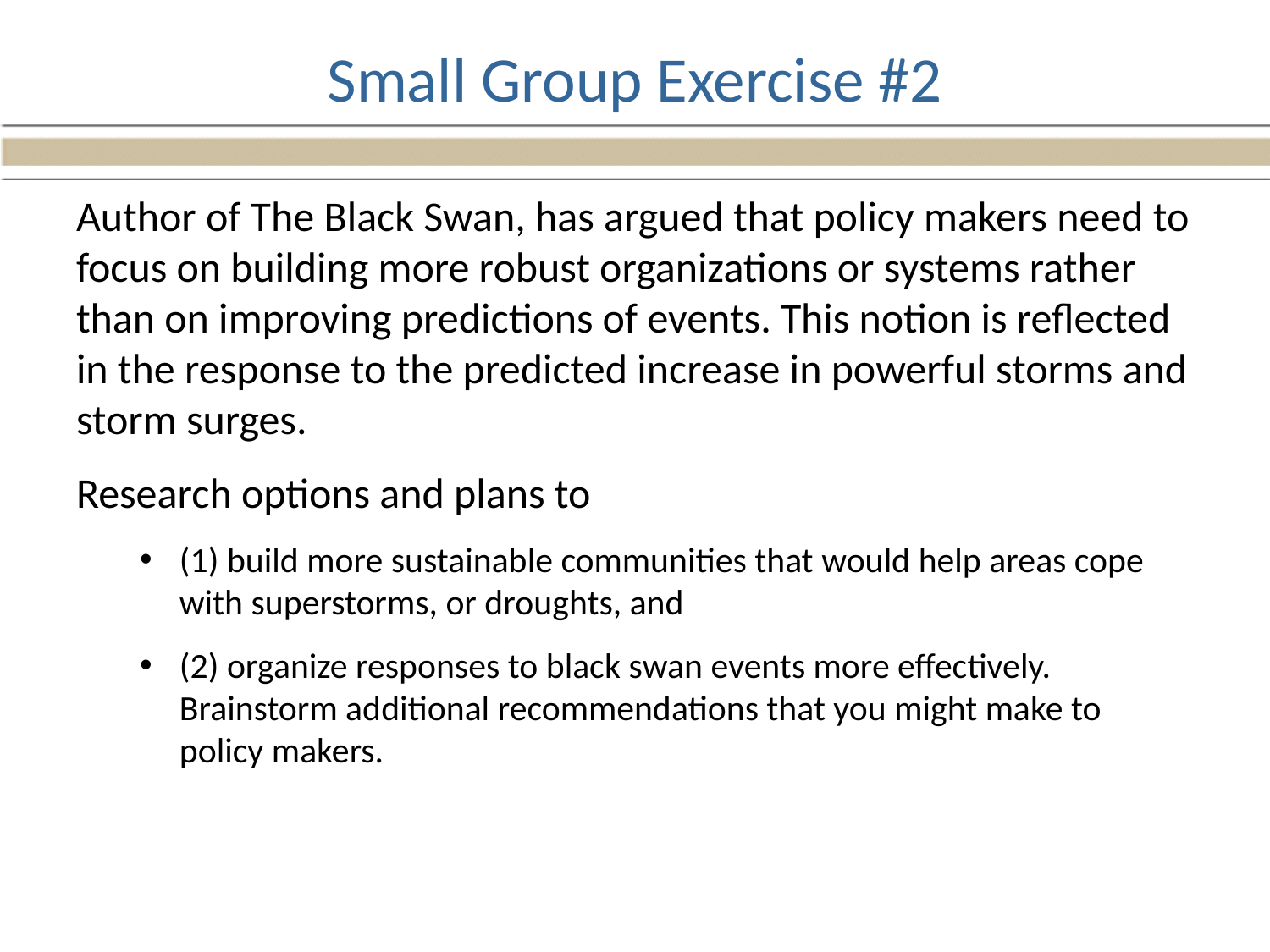

# Small Group Exercise #2
Author of The Black Swan, has argued that policy makers need to focus on building more robust organizations or systems rather than on improving predictions of events. This notion is reflected in the response to the predicted increase in powerful storms and storm surges.
Research options and plans to
(1) build more sustainable communities that would help areas cope with superstorms, or droughts, and
(2) organize responses to black swan events more effectively. Brainstorm additional recommendations that you might make to policy makers.